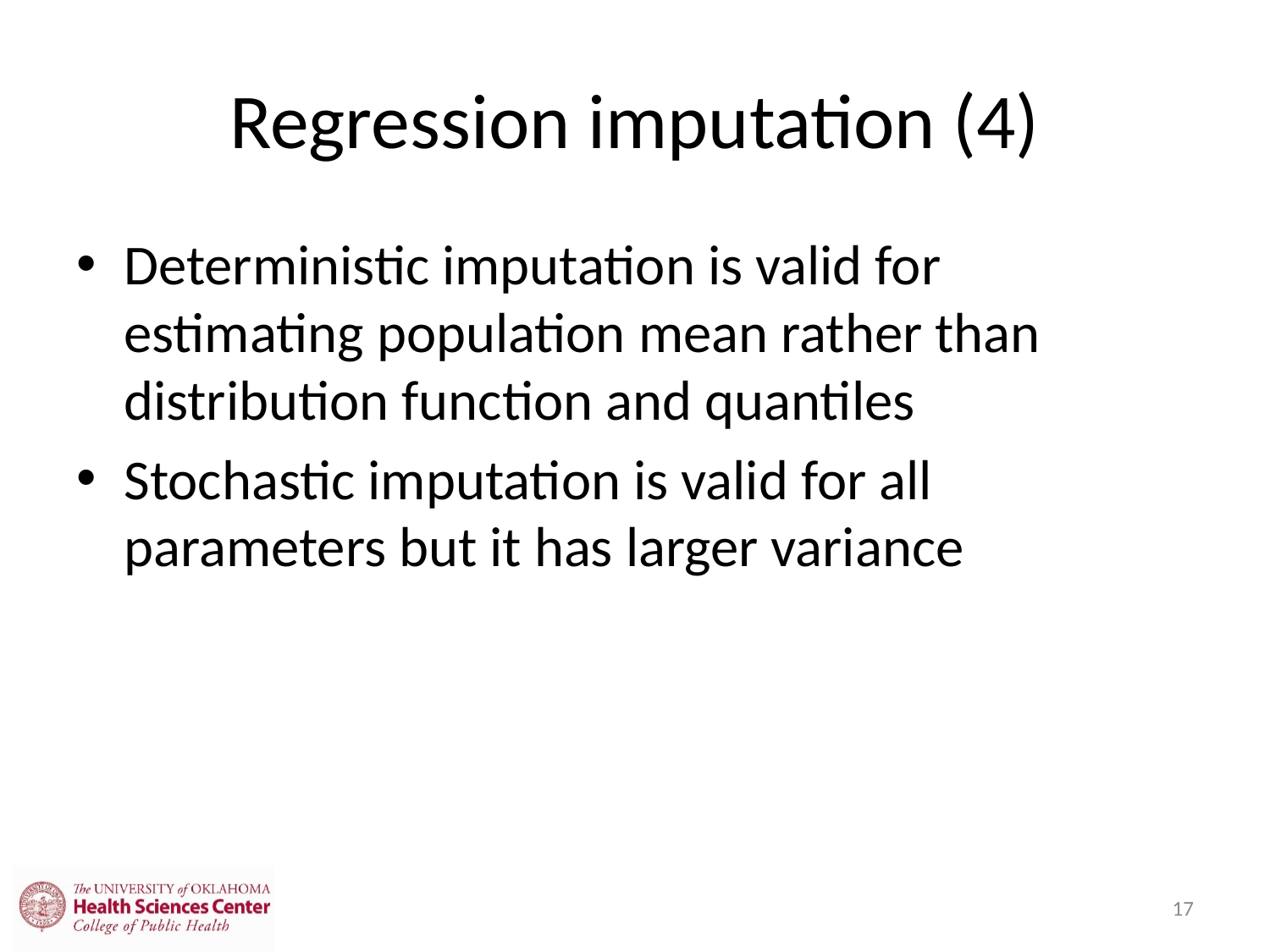

# Regression imputation (4)
Deterministic imputation is valid for estimating population mean rather than distribution function and quantiles
Stochastic imputation is valid for all parameters but it has larger variance
17